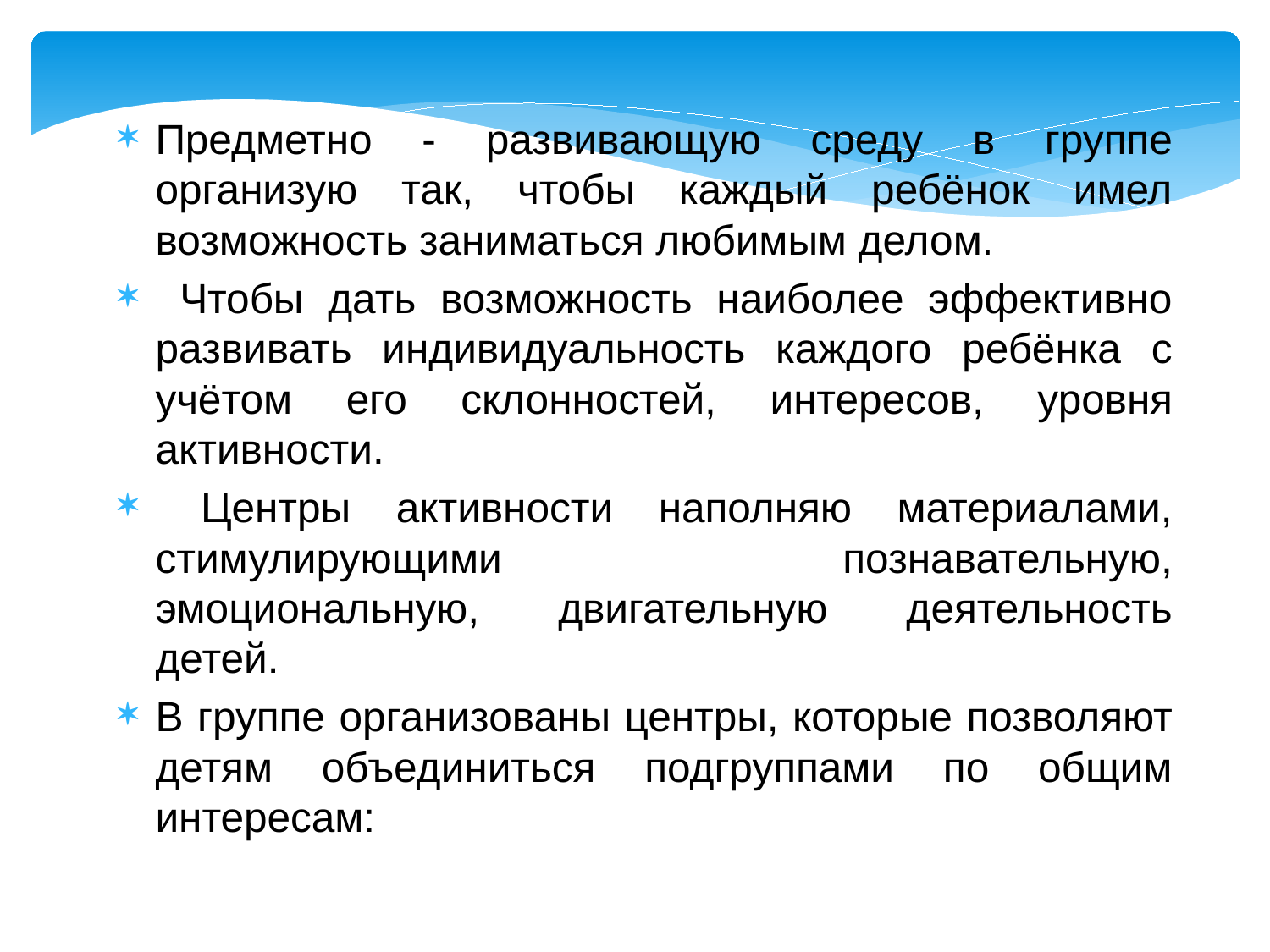

Предметно - развивающую среду в группе организую так, чтобы каждый ребёнок имел возможность заниматься любимым делом.
 Чтобы дать возможность наиболее эффективно развивать индивидуальность каждого ребёнка с учётом его склонностей, интересов, уровня активности.
 Центры активности наполняю материалами, стимулирующими познавательную, эмоциональную, двигательную деятельность детей.
В группе организованы центры, которые позволяют детям объединиться подгруппами по общим интересам: